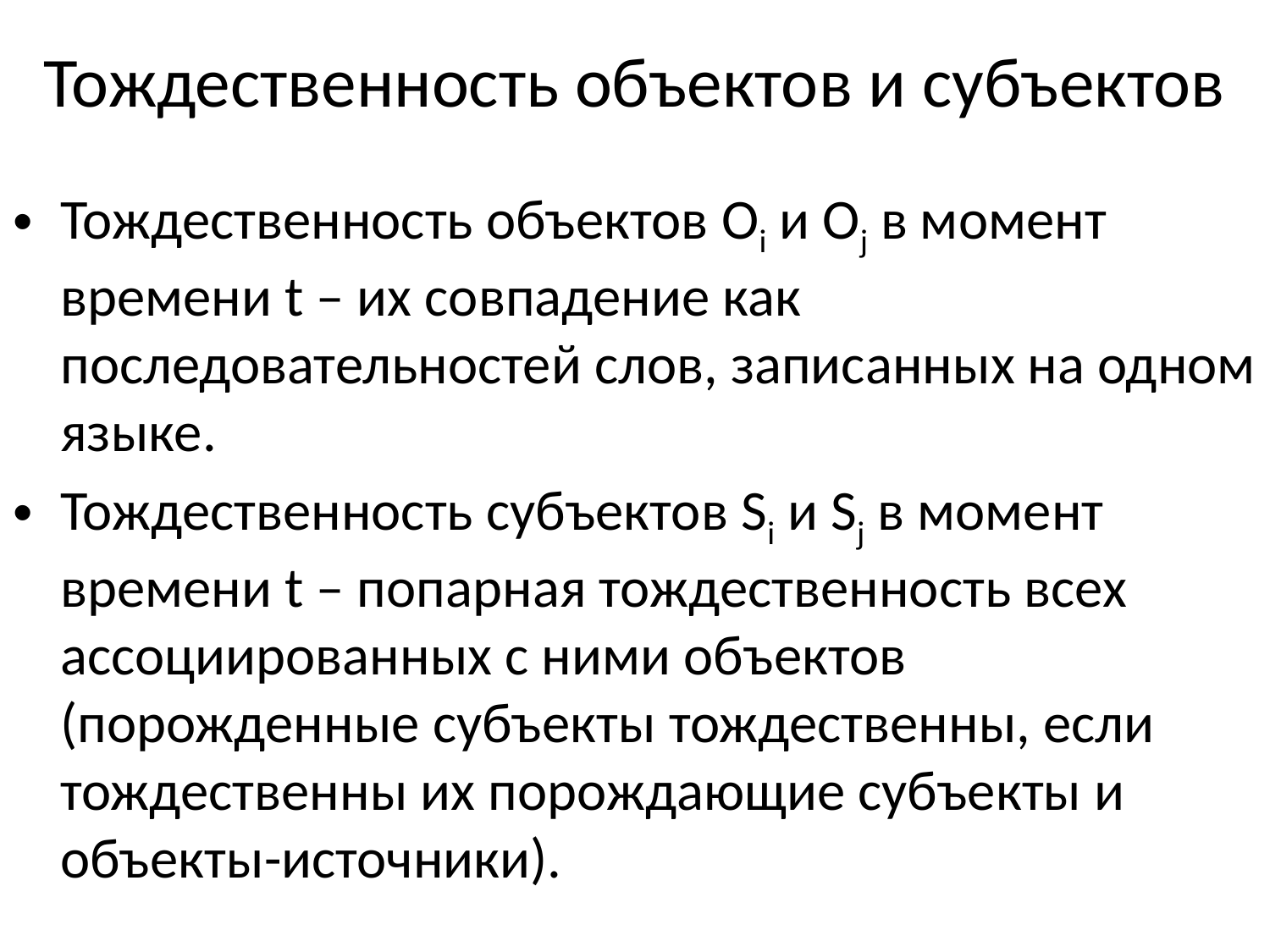

# Тождественность объектов и субъектов
Тождественность объектов Oi и Oj в момент времени t – их совпадение как последовательностей слов, записанных на одном языке.
Тождественность субъектов Si и Sj в момент времени t – попарная тождественность всех ассоциированных с ними объектов (порожденные субъекты тождественны, если тождественны их порождающие субъекты и объекты-источники).